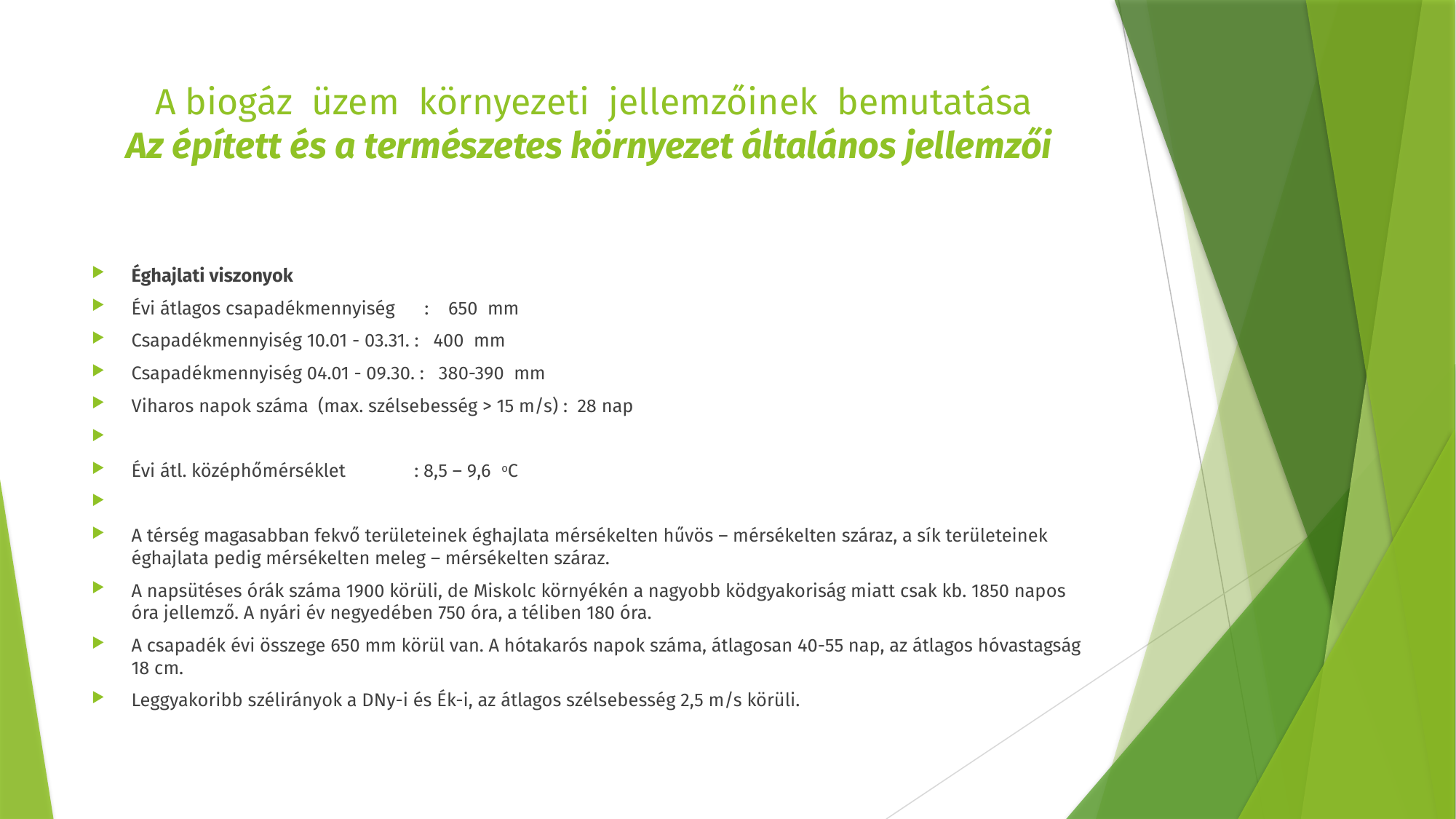

# A biogáz  üzem  környezeti  jellemzőinek  bemutatása Az épített és a természetes környezet általános jellemzői
Éghajlati viszonyok
Évi átlagos csapadékmennyiség      :    650  mm
Csapadékmennyiség 10.01 - 03.31. :   400  mm
Csapadékmennyiség 04.01 - 09.30. :   380-390  mm
Viharos napok száma  (max. szélsebesség > 15 m/s) :  28 nap

Évi átl. középhőmérséklet              : 8,5 – 9,6  oC

A térség magasabban fekvő területeinek éghajlata mérsékelten hűvös – mérsékelten száraz, a sík területeinek éghajlata pedig mérsékelten meleg – mérsékelten száraz.
A napsütéses órák száma 1900 körüli, de Miskolc környékén a nagyobb ködgyakoriság miatt csak kb. 1850 napos óra jellemző. A nyári év negyedében 750 óra, a téliben 180 óra.
A csapadék évi összege 650 mm körül van. A hótakarós napok száma, átlagosan 40-55 nap, az átlagos hóvastagság 18 cm.
Leggyakoribb szélirányok a DNy-i és Ék-i, az átlagos szélsebesség 2,5 m/s körüli.